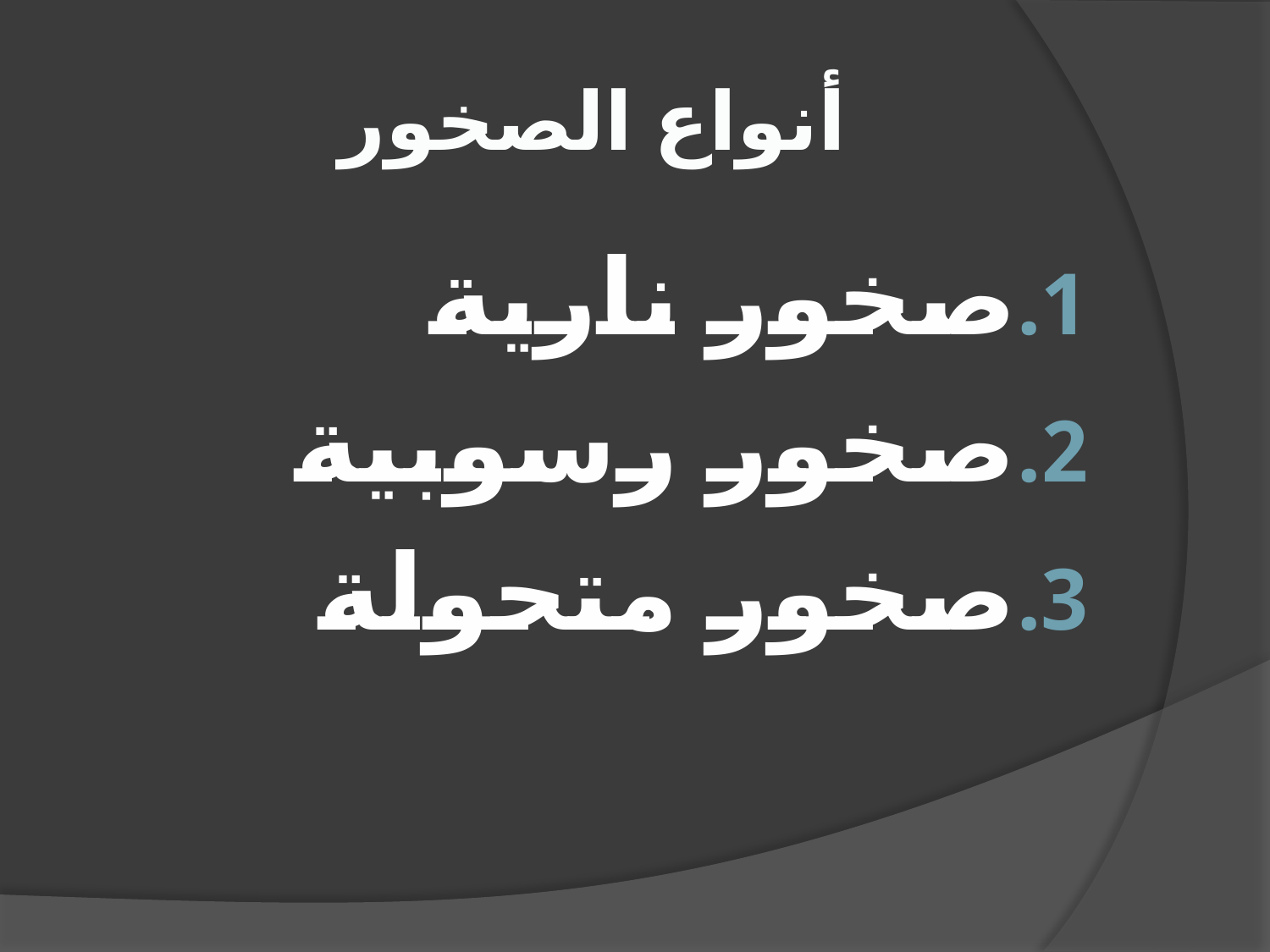

# أنواع الصخور
صخور نارية
صخور رسوبية
صخور متحولة